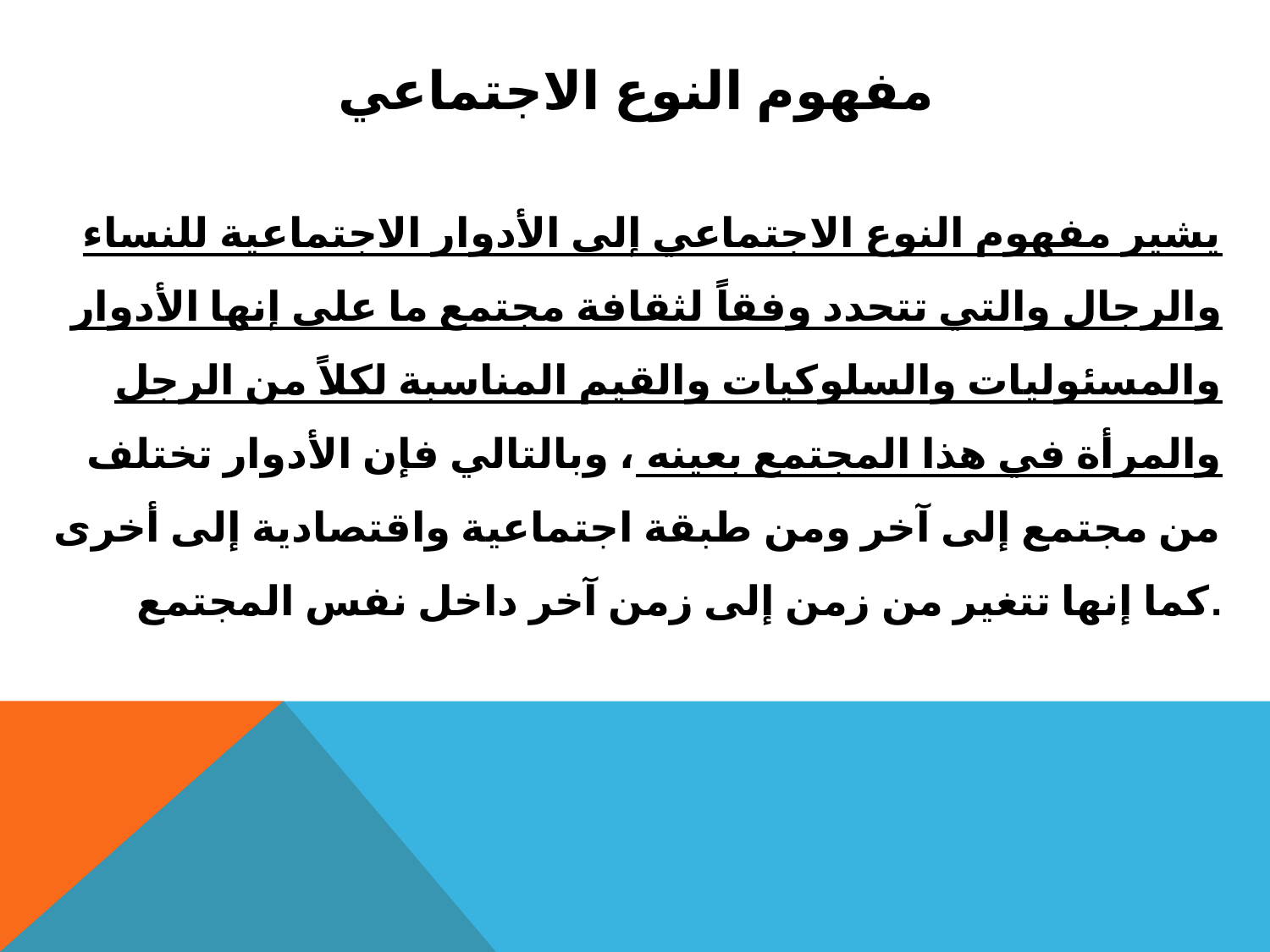

# مفهوم النوع الاجتماعي
يشير مفهوم النوع الاجتماعي إلى الأدوار الاجتماعية للنساء والرجال والتي تتحدد وفقاً لثقافة مجتمع ما على إنها الأدوار والمسئوليات والسلوكيات والقيم المناسبة لكلاً من الرجل والمرأة في هذا المجتمع بعينه ، وبالتالي فإن الأدوار تختلف من مجتمع إلى آخر ومن طبقة اجتماعية واقتصادية إلى أخرى كما إنها تتغير من زمن إلى زمن آخر داخل نفس المجتمع.